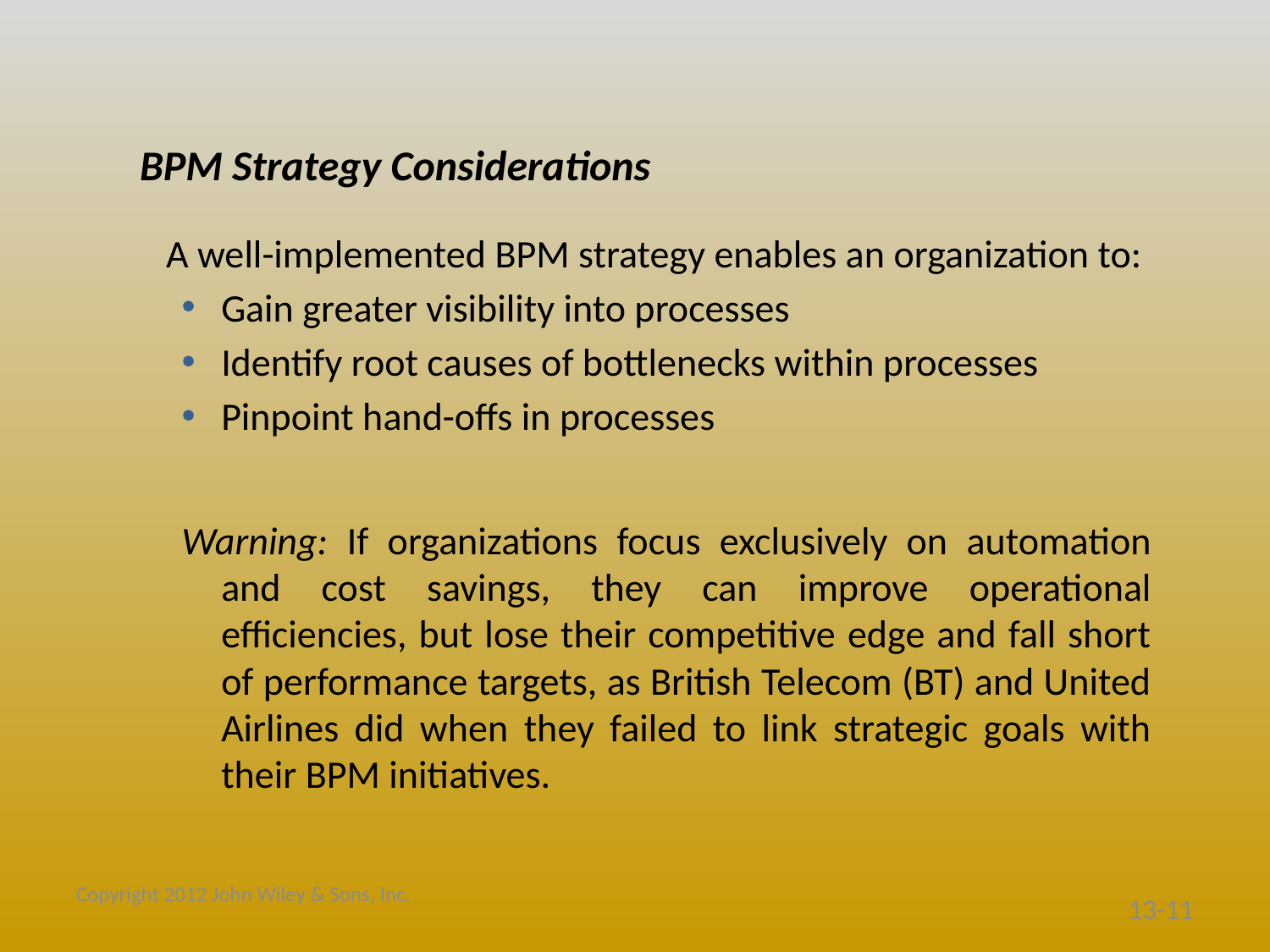

# BPM Strategy Considerations
A well-implemented BPM strategy enables an organization to:
Gain greater visibility into processes
Identify root causes of bottlenecks within processes
Pinpoint hand-offs in processes

Warning: If organizations focus exclusively on automation and cost savings, they can improve operational efficiencies, but lose their competitive edge and fall short of performance targets, as British Telecom (BT) and United Airlines did when they failed to link strategic goals with their BPM initiatives.
Copyright 2012 John Wiley & Sons, Inc.
13-11